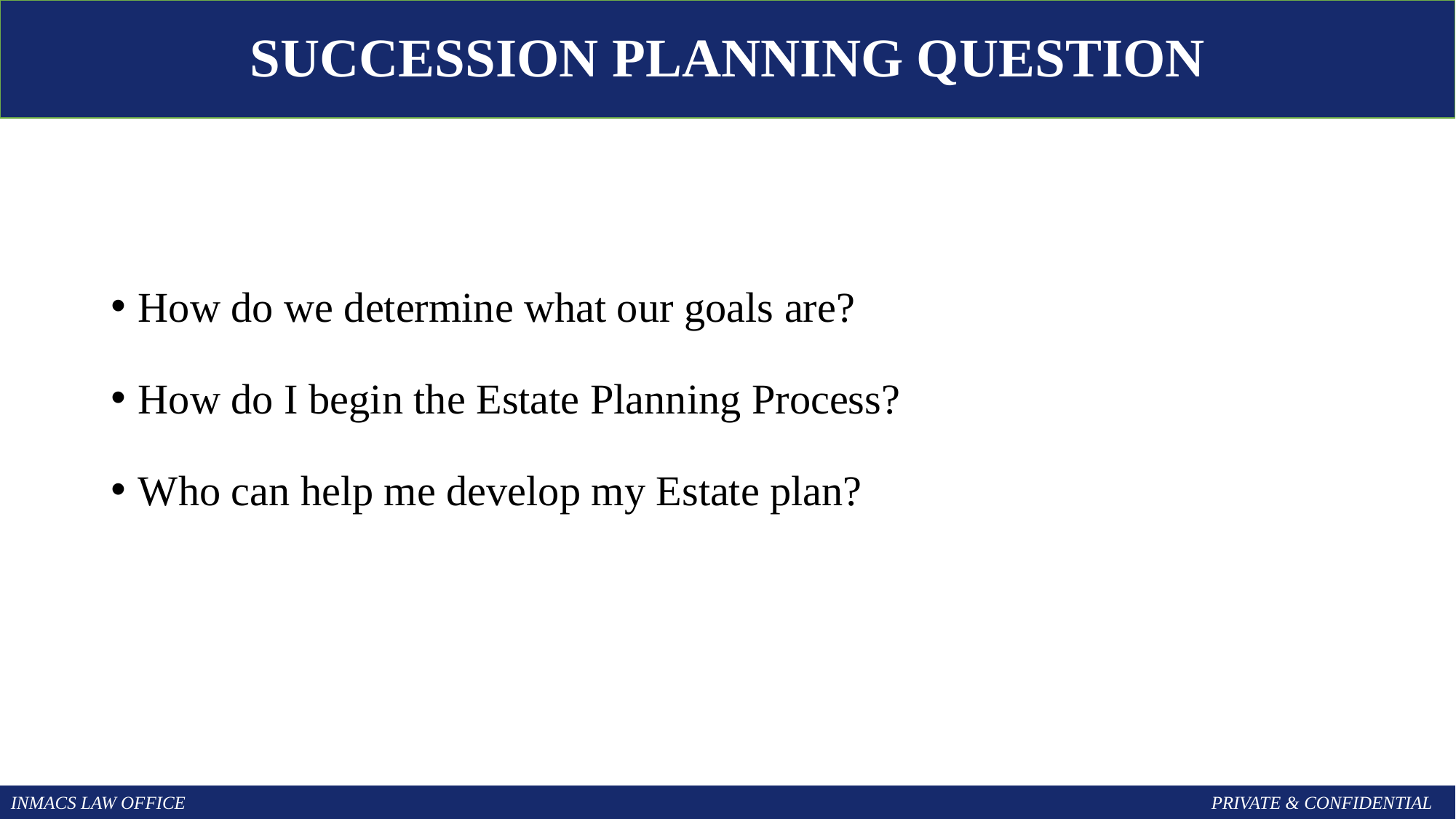

SUCCESSION PLANNING QUESTION

How do we determine what our goals are?
How do I begin the Estate Planning Process?
Who can help me develop my Estate plan?

INMACS LAW OFFICE										PRIVATE & CONFIDENTIAL